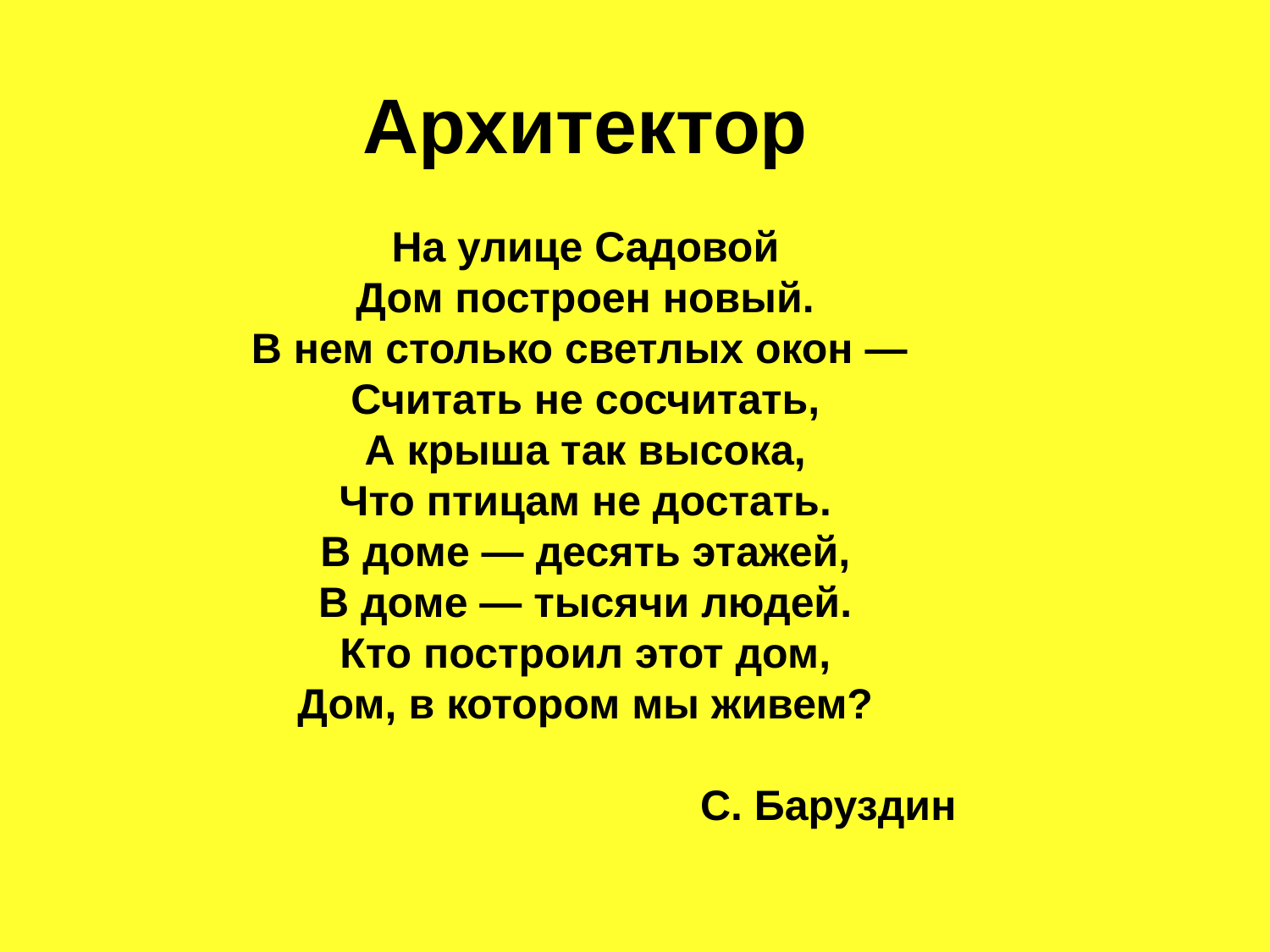

Архитектор

На улице Садовой
Дом построен новый.
В нем столько светлых окон —
Считать не сосчитать,
А крыша так высока,
Что птицам не достать.
В доме — десять этажей,
В доме — тысячи людей.
Кто построил этот дом,
Дом, в котором мы живем?

                                         С. Баруздин